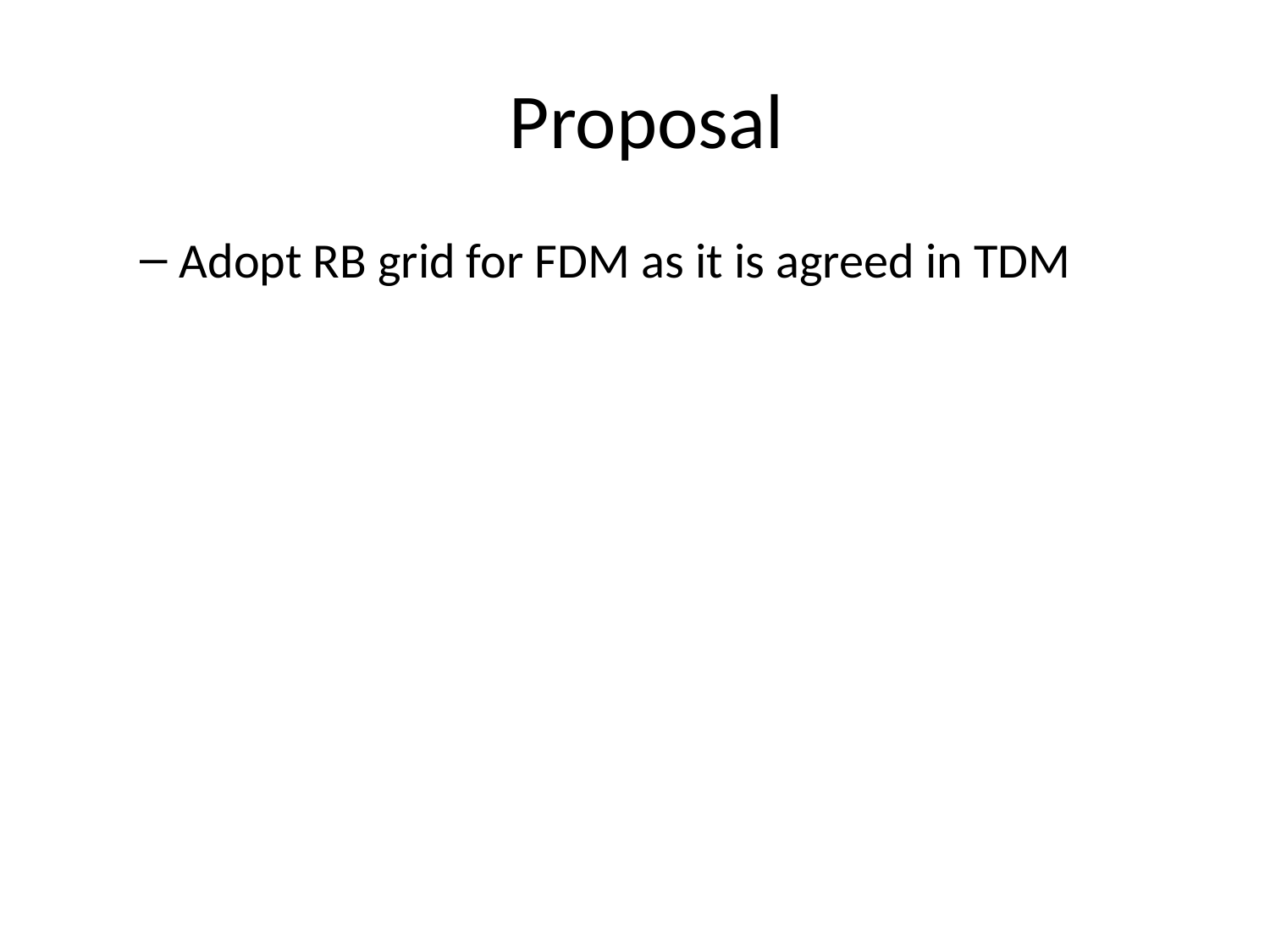

# Proposal
Adopt RB grid for FDM as it is agreed in TDM